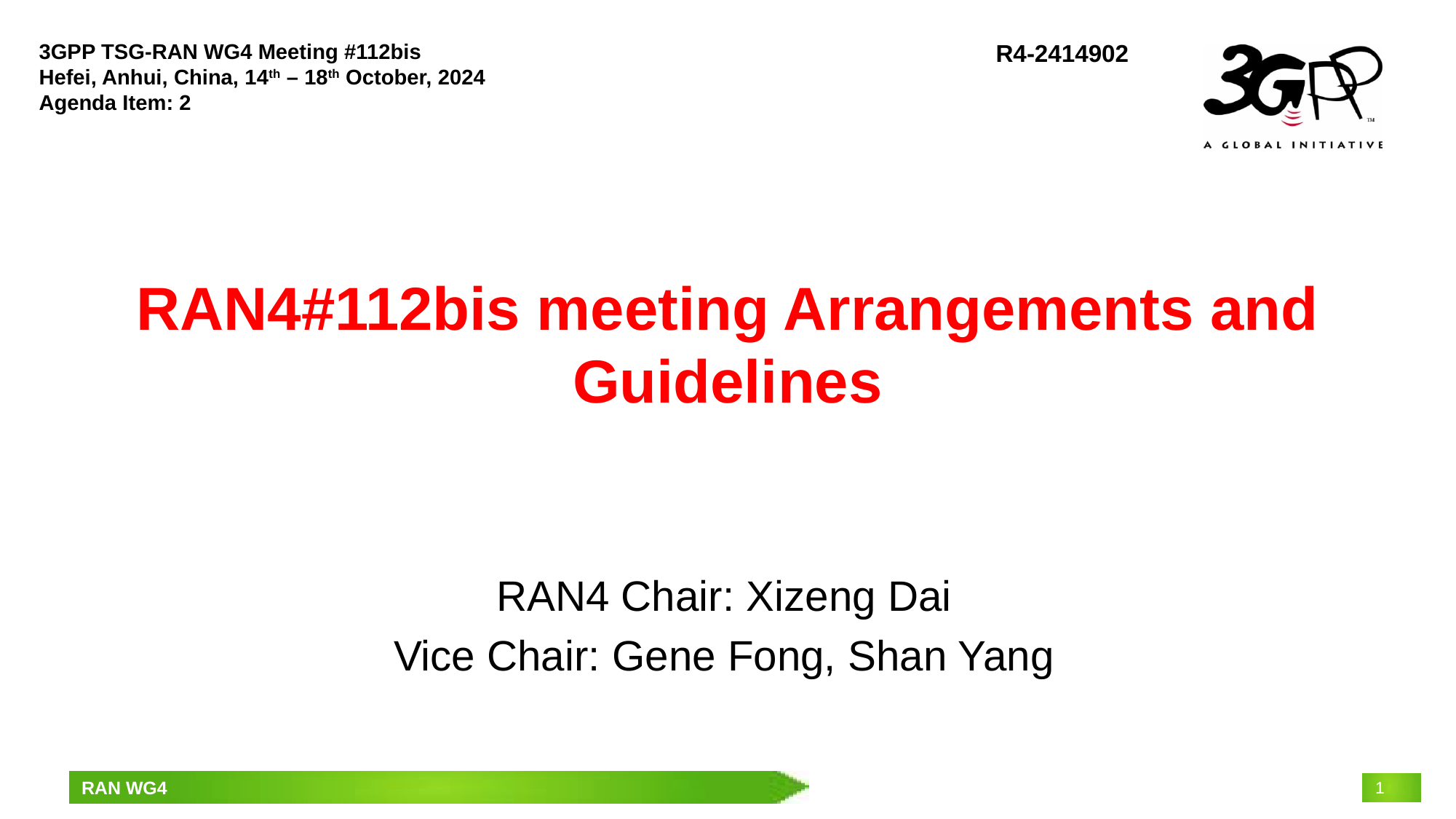

3GPP TSG-RAN WG4 Meeting #112bis
Hefei, Anhui, China, 14th – 18th October, 2024
Agenda Item: 2
R4-2414902
# RAN4#112bis meeting Arrangements and Guidelines
RAN4 Chair: Xizeng Dai
Vice Chair: Gene Fong, Shan Yang